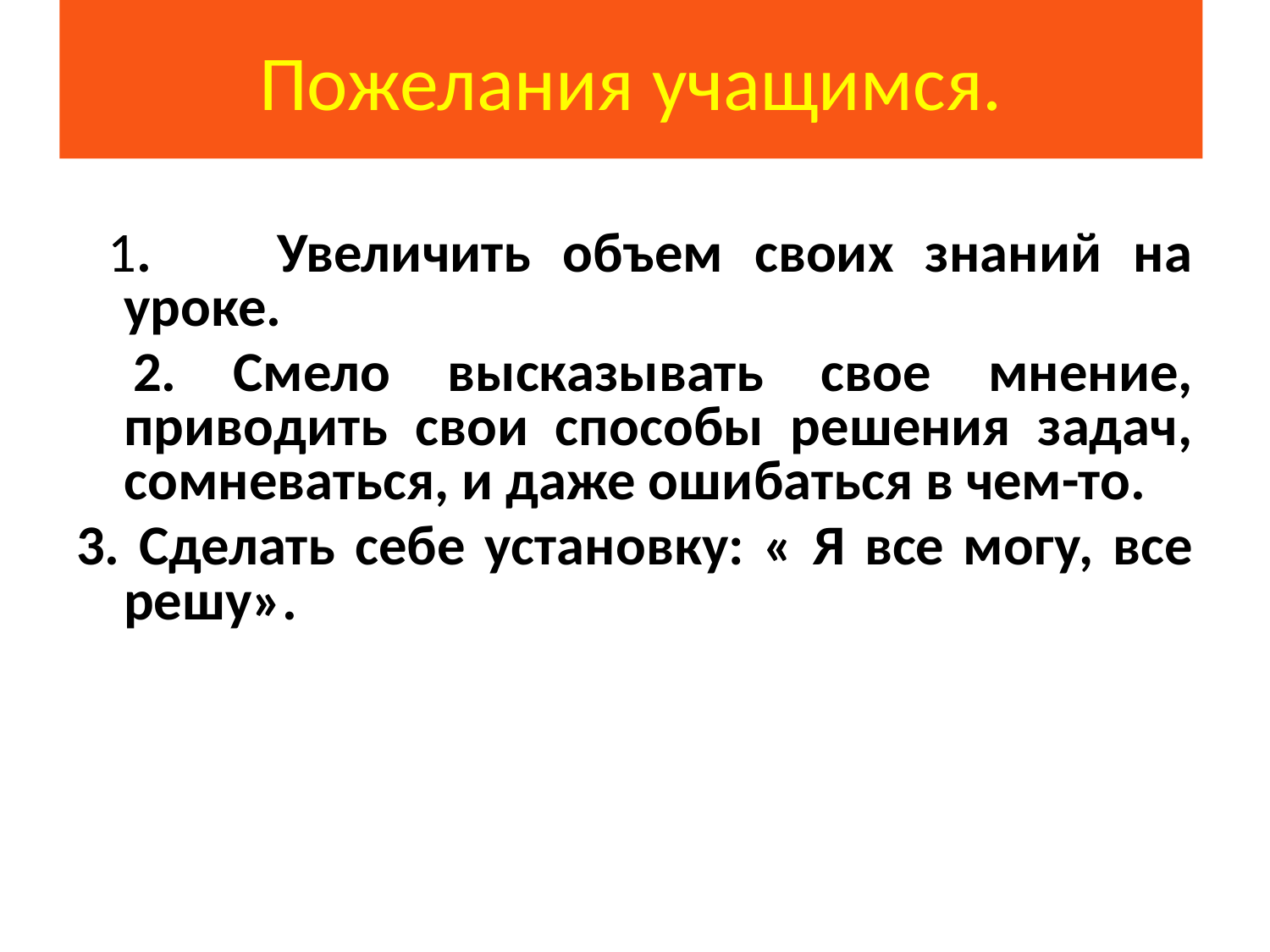

# Пожелания учащимся.
 1.    Увеличить объем своих знаний на уроке.
 2. Смело высказывать свое мнение, приводить свои способы решения задач, сомневаться, и даже ошибаться в чем-то.
3. Сделать себе установку: « Я все могу, все решу».